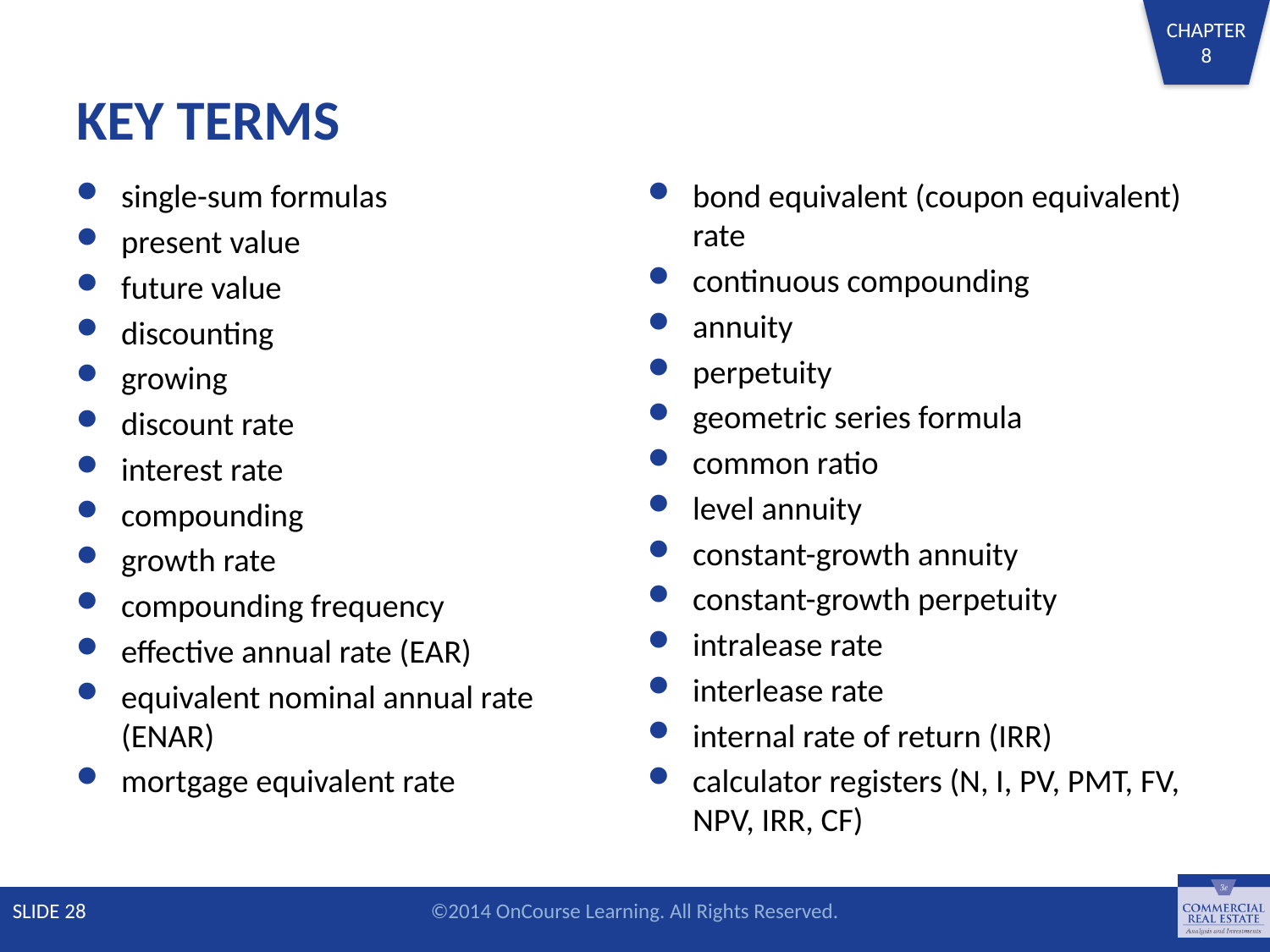

# KEY TERMS
single-sum formulas
present value
future value
discounting
growing
discount rate
interest rate
compounding
growth rate
compounding frequency
effective annual rate (EAR)
equivalent nominal annual rate (ENAR)
mortgage equivalent rate
bond equivalent (coupon equivalent) rate
continuous compounding
annuity
perpetuity
geometric series formula
common ratio
level annuity
constant-growth annuity
constant-growth perpetuity
intralease rate
interlease rate
internal rate of return (IRR)
calculator registers (N, I, PV, PMT, FV, NPV, IRR, CF)
SLIDE 28